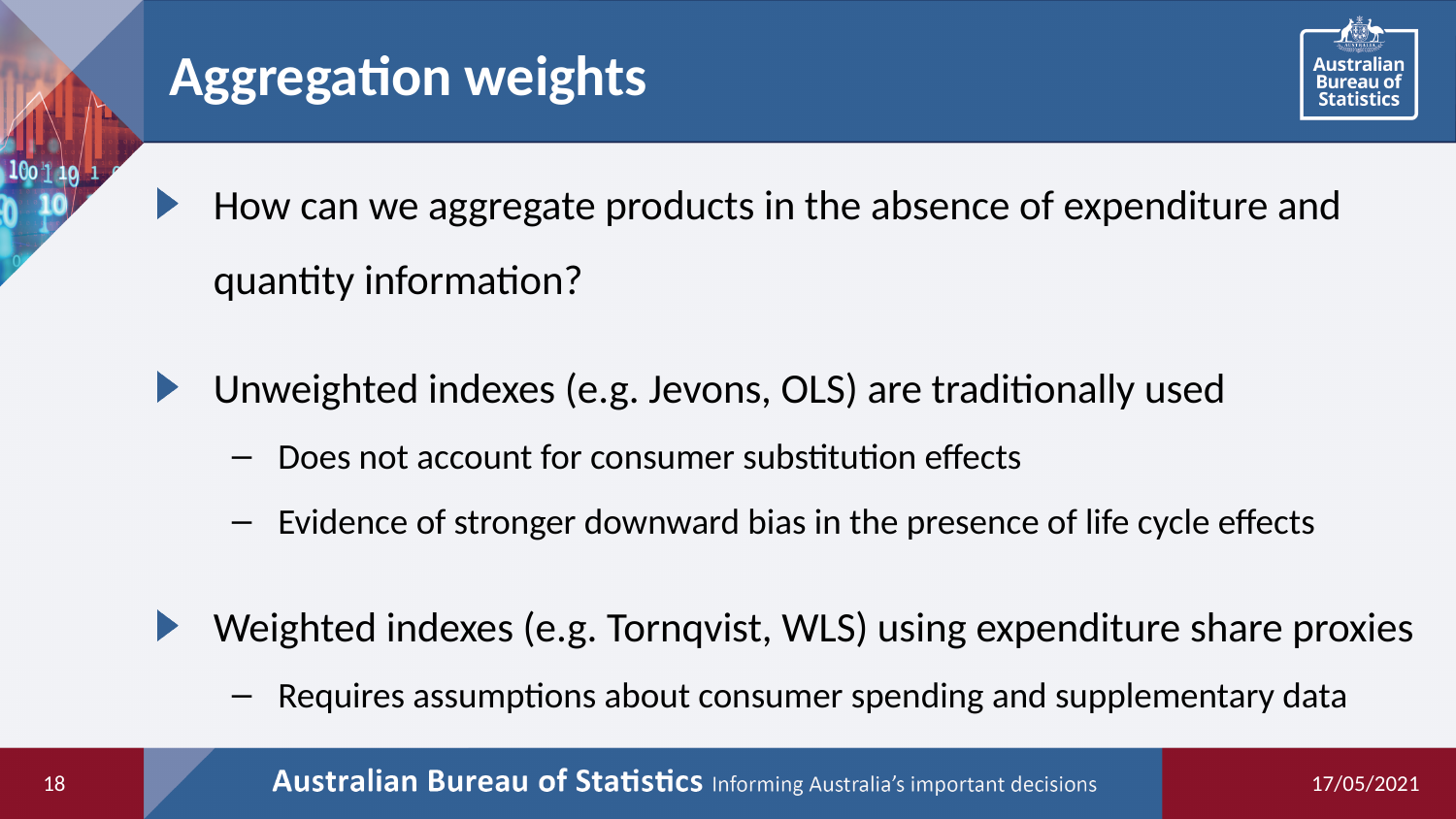

# Aggregation weights
How can we aggregate products in the absence of expenditure and quantity information?

Unweighted indexes (e.g. Jevons, OLS) are traditionally used
Does not account for consumer substitution effects
Evidence of stronger downward bias in the presence of life cycle effects

Weighted indexes (e.g. Tornqvist, WLS) using expenditure share proxies
Requires assumptions about consumer spending and supplementary data
18
17/05/2021